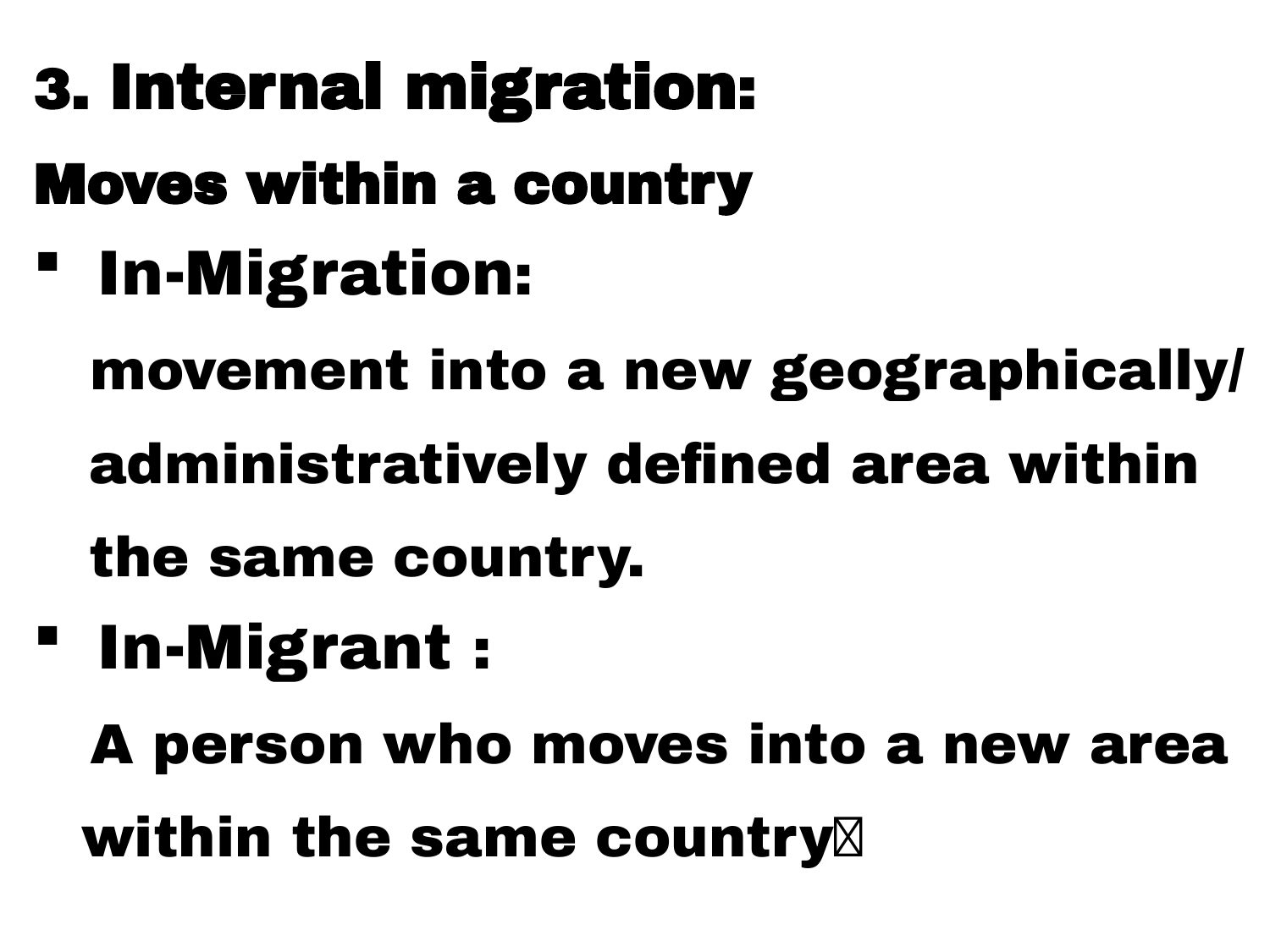

3. Internal migration:
Moves within a country
In-Migration:
   movement into a new geographically/ administratively defined area within the same country.
In-Migrant :
   A person who moves into a new area within the same country􀂊